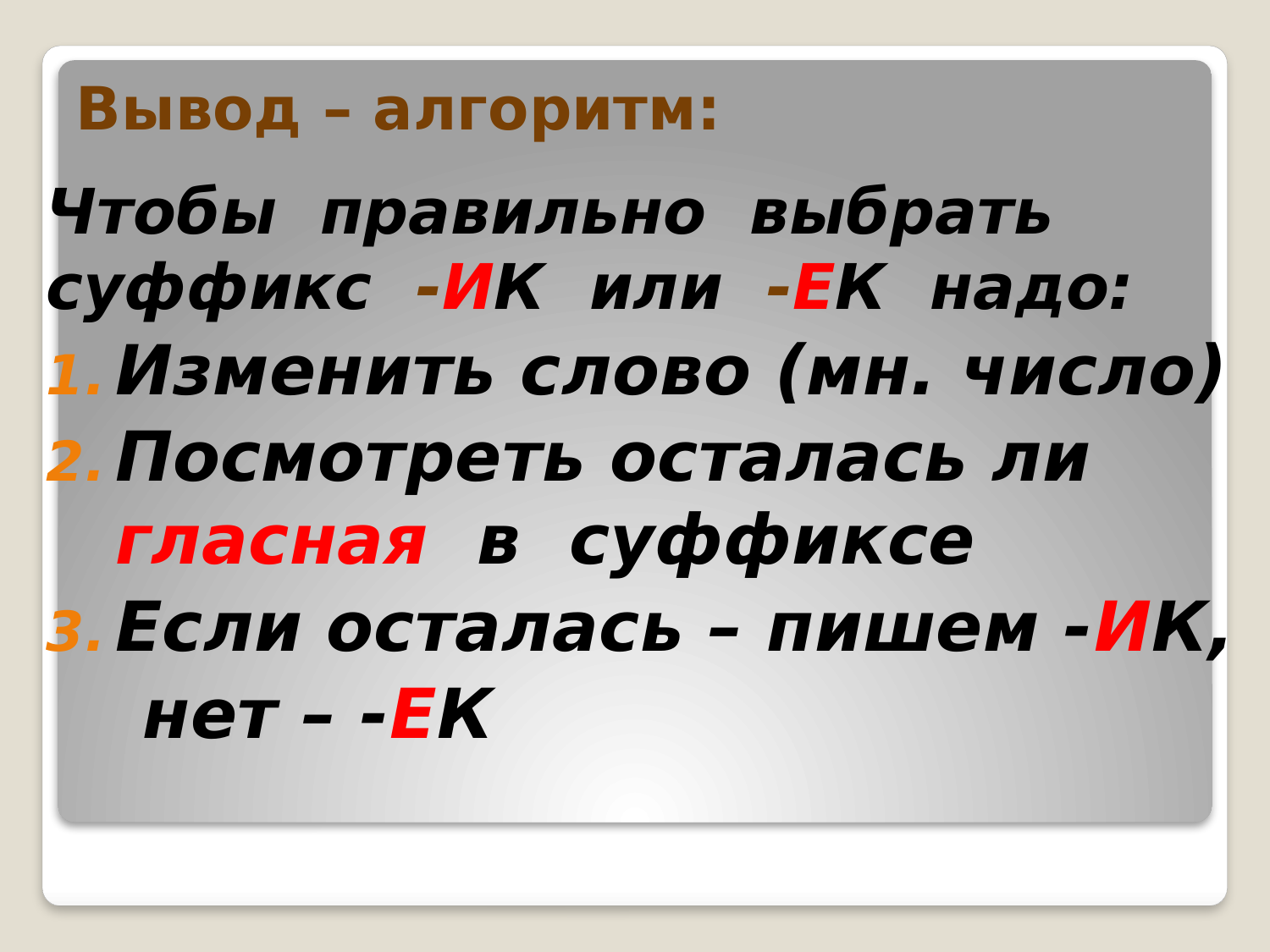

# Вывод – алгоритм:
Чтобы  правильно  выбрать суффикс  -ИК  или  -ЕК  надо:
Изменить слово (мн. число)
Посмотреть осталась ли гласная  в  суффиксе
Если осталась – пишем -ИК,
    нет – -ЕК